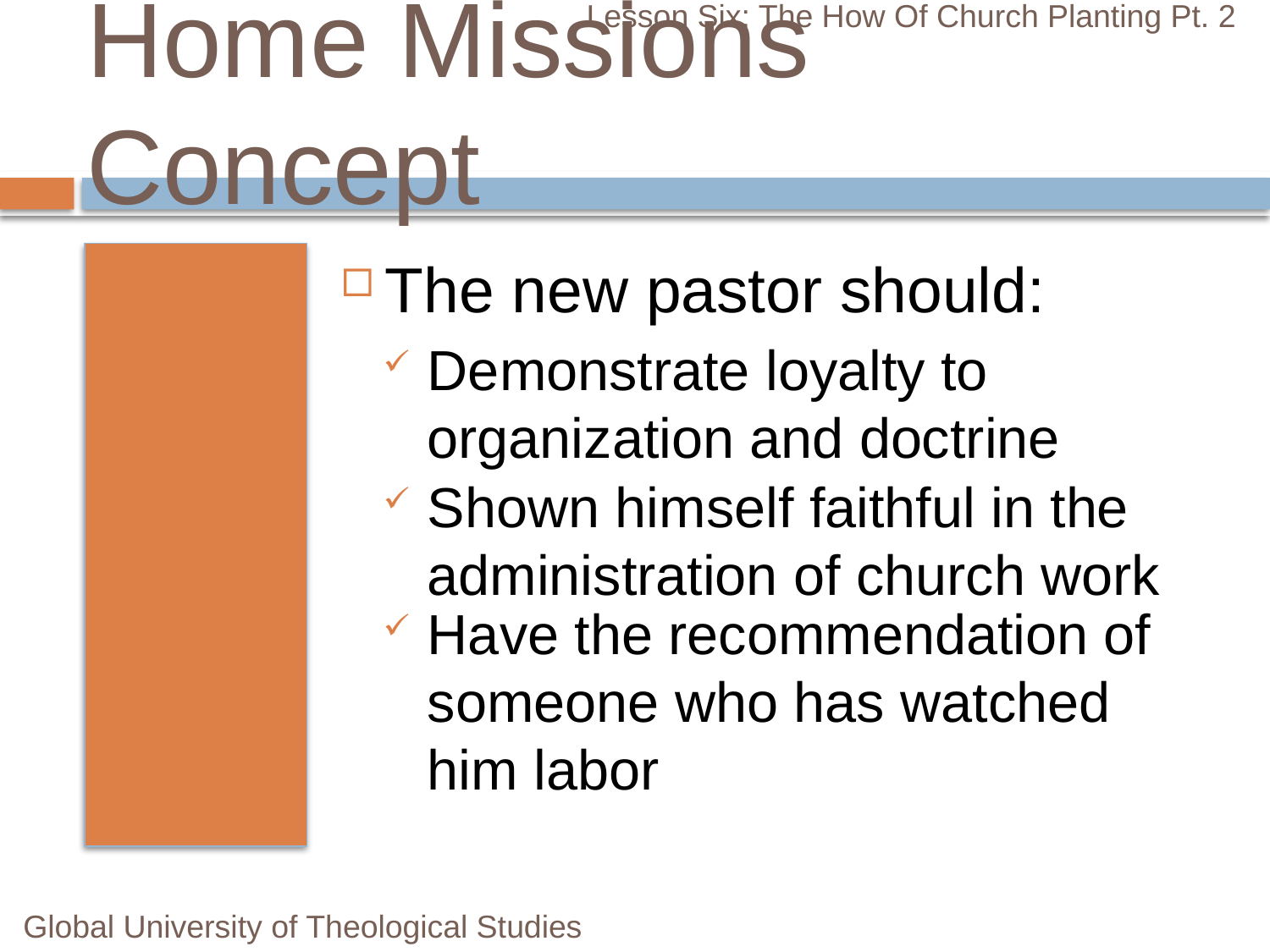

Lesson Six: The How Of Church Planting Pt. 2
# Home Missions Concept

The new pastor should:
Demonstrate loyalty to organization and doctrine
Shown himself faithful in the administration of church work
Have the recommendation of someone who has watched him labor
Global University of Theological Studies